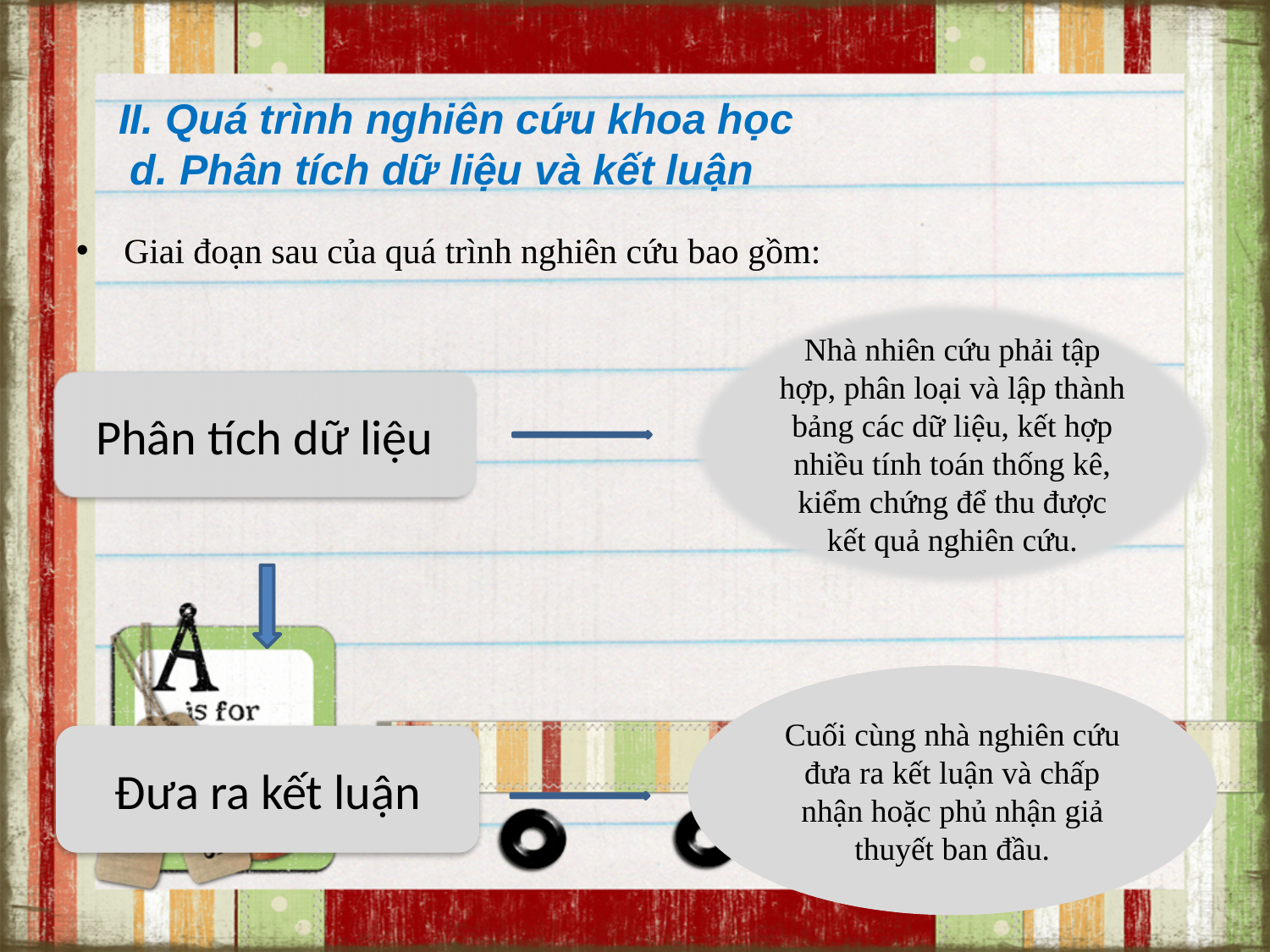

# II. Quá trình nghiên cứu khoa học d. Phân tích dữ liệu và kết luận
Giai đoạn sau của quá trình nghiên cứu bao gồm:

Nhà nhiên cứu phải tập hợp, phân loại và lập thành bảng các dữ liệu, kết hợp nhiều tính toán thống kê, kiểm chứng để thu được kết quả nghiên cứu.

Phân tích dữ liệu

Cuối cùng nhà nghiên cứu đưa ra kết luận và chấp nhận hoặc phủ nhận giả thuyết ban đầu.

Đưa ra kết luận